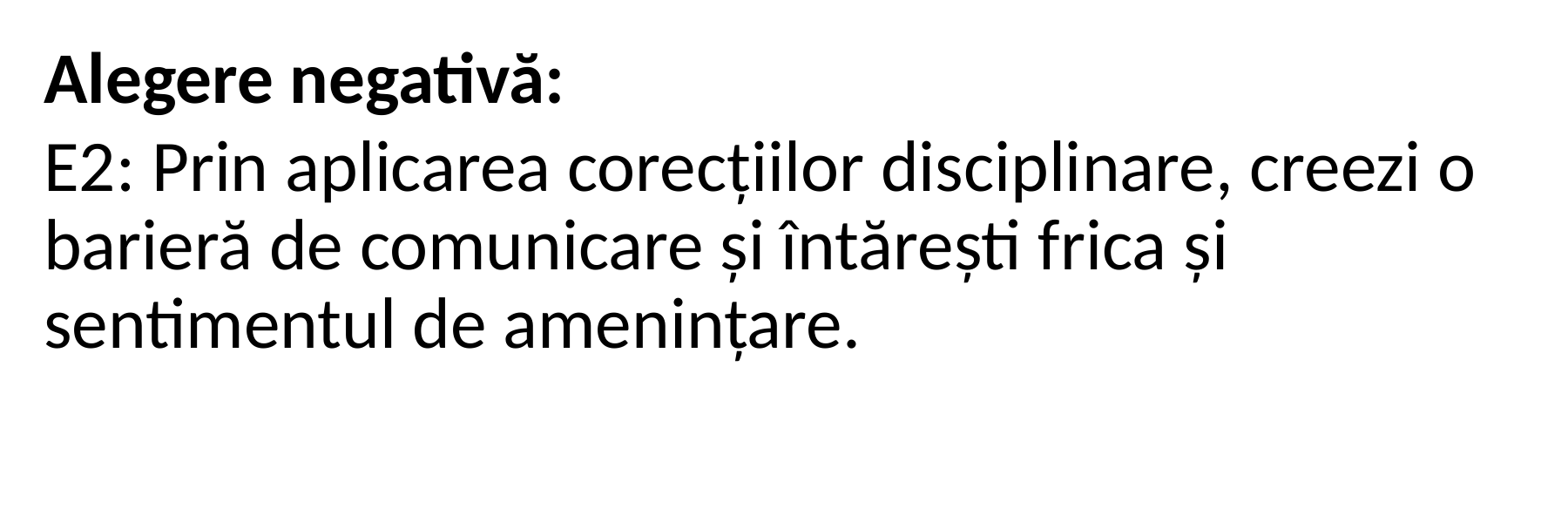

Alegere negativă:
E2: Prin aplicarea corecțiilor disciplinare, creezi o barieră de comunicare și întărești frica și sentimentul de amenințare.